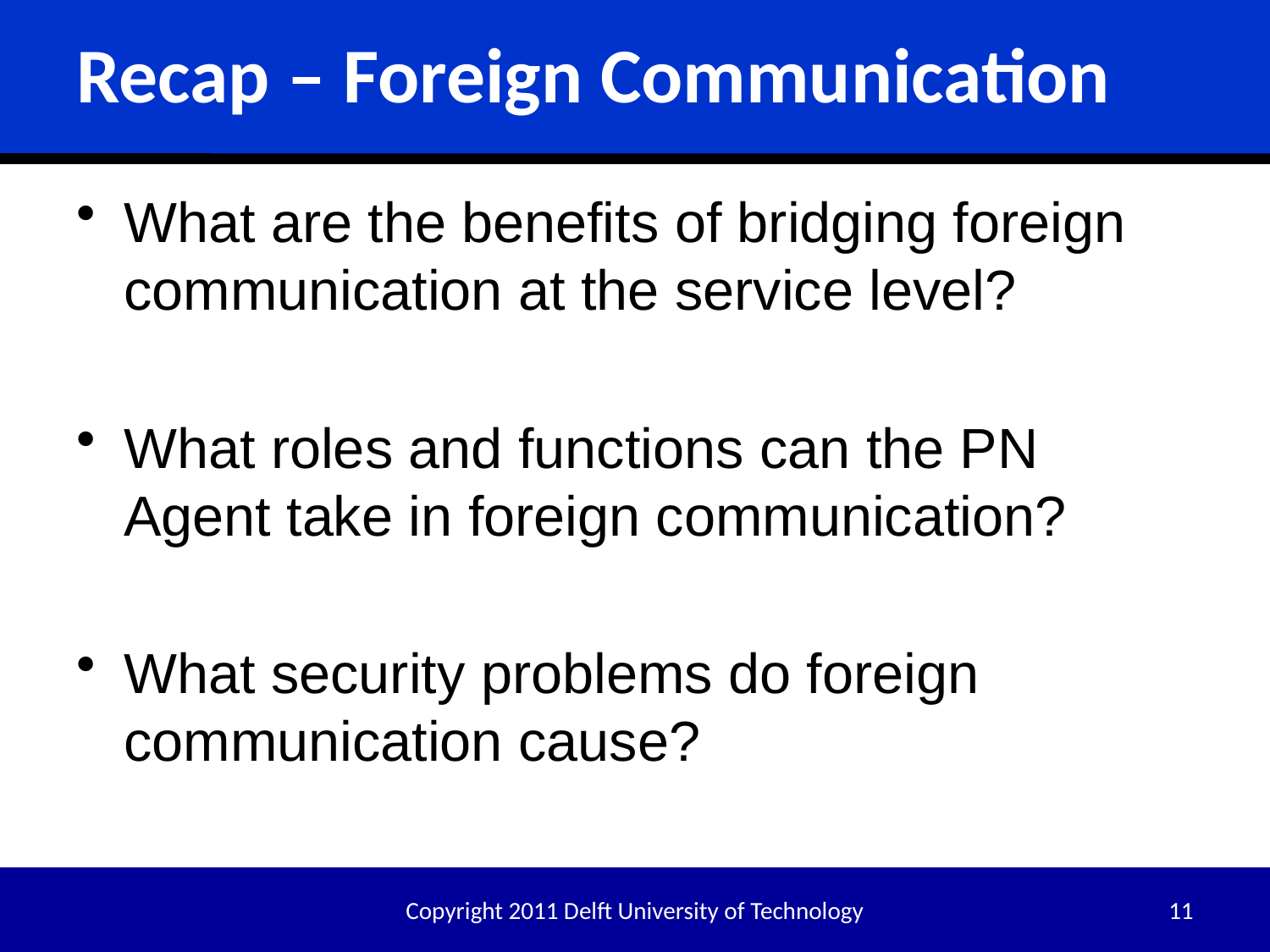

# Recap – Foreign Communication
What are the benefits of bridging foreign communication at the service level?

What roles and functions can the PN Agent take in foreign communication?

What security problems do foreign communication cause?
Copyright 2011 Delft University of Technology
11